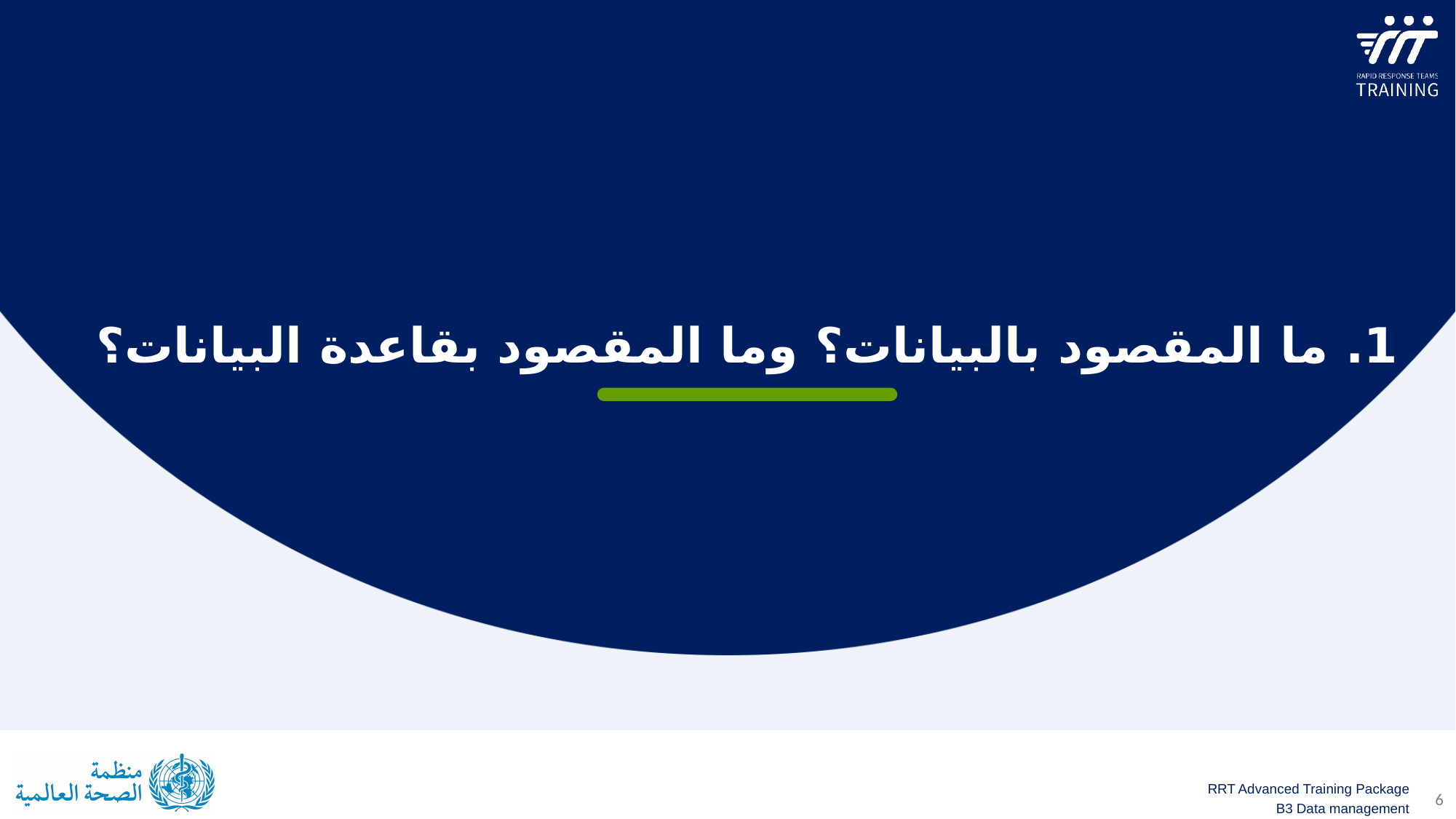

1. ما المقصود بالبيانات؟ وما المقصود بقاعدة البيانات؟